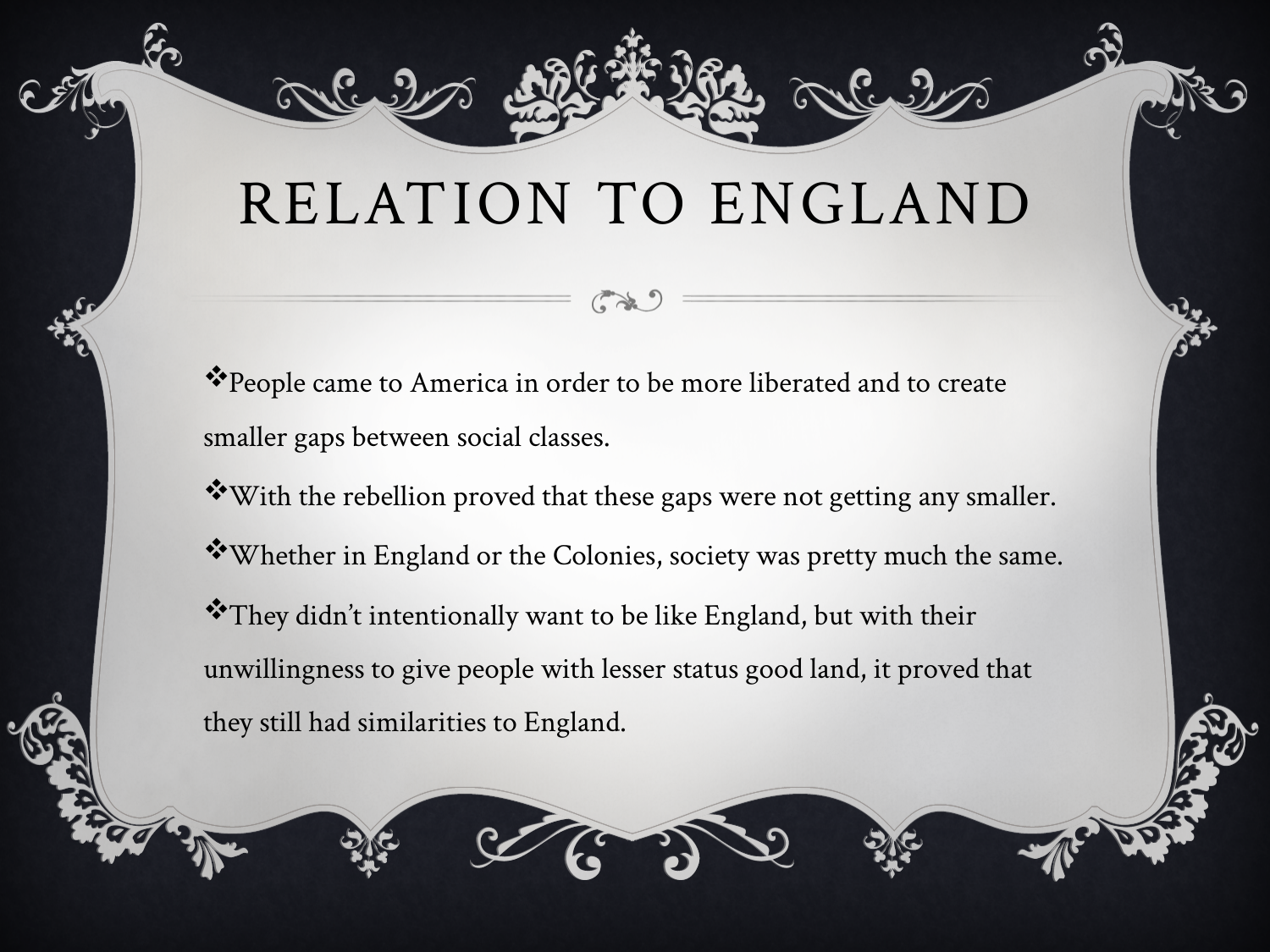

# Relation to England
People came to America in order to be more liberated and to create smaller gaps between social classes.
With the rebellion proved that these gaps were not getting any smaller.
Whether in England or the Colonies, society was pretty much the same.
They didn’t intentionally want to be like England, but with their unwillingness to give people with lesser status good land, it proved that they still had similarities to England.